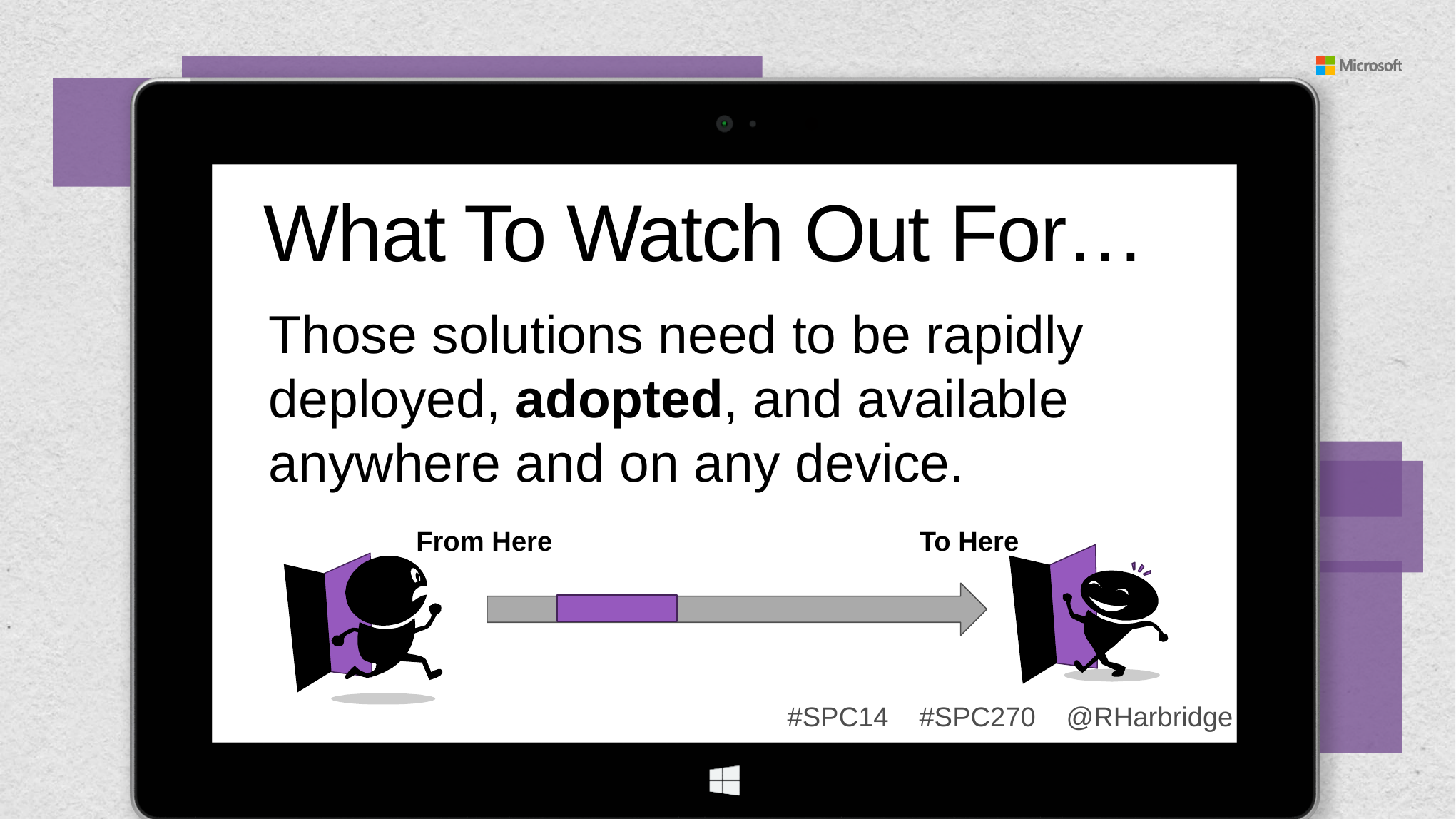

What To Watch Out For…
Those solutions need to be rapidly deployed, adopted, and available anywhere and on any device.
From Here                                                To Here